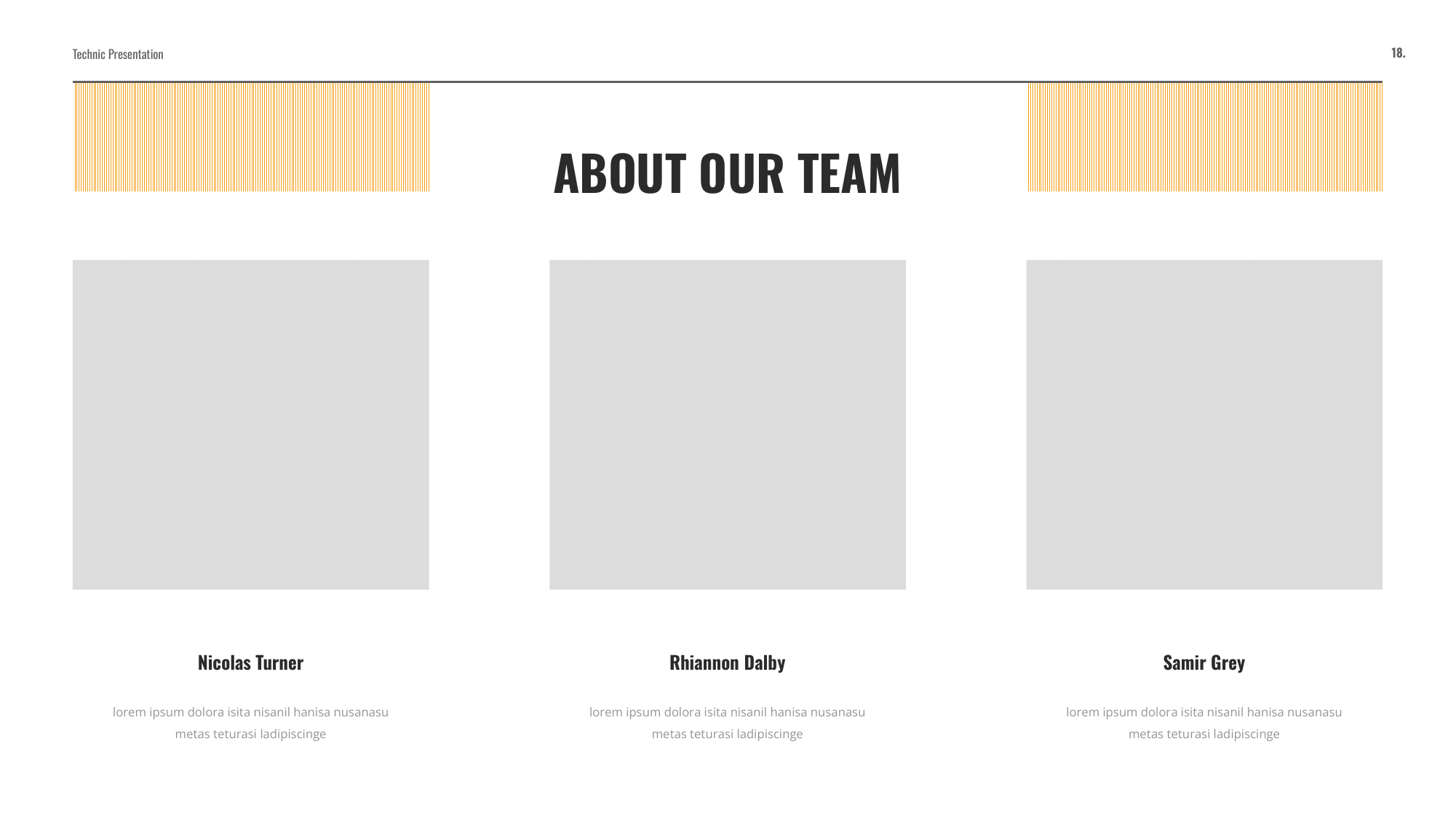

18.
Technic Presentation

ABOUT OUR TEAM
Nicolas Turner
lorem ipsum dolora isita nisanil hanisa nusanasu metas teturasi ladipiscinge
Rhiannon Dalby
lorem ipsum dolora isita nisanil hanisa nusanasu metas teturasi ladipiscinge
Samir Grey
lorem ipsum dolora isita nisanil hanisa nusanasu metas teturasi ladipiscinge